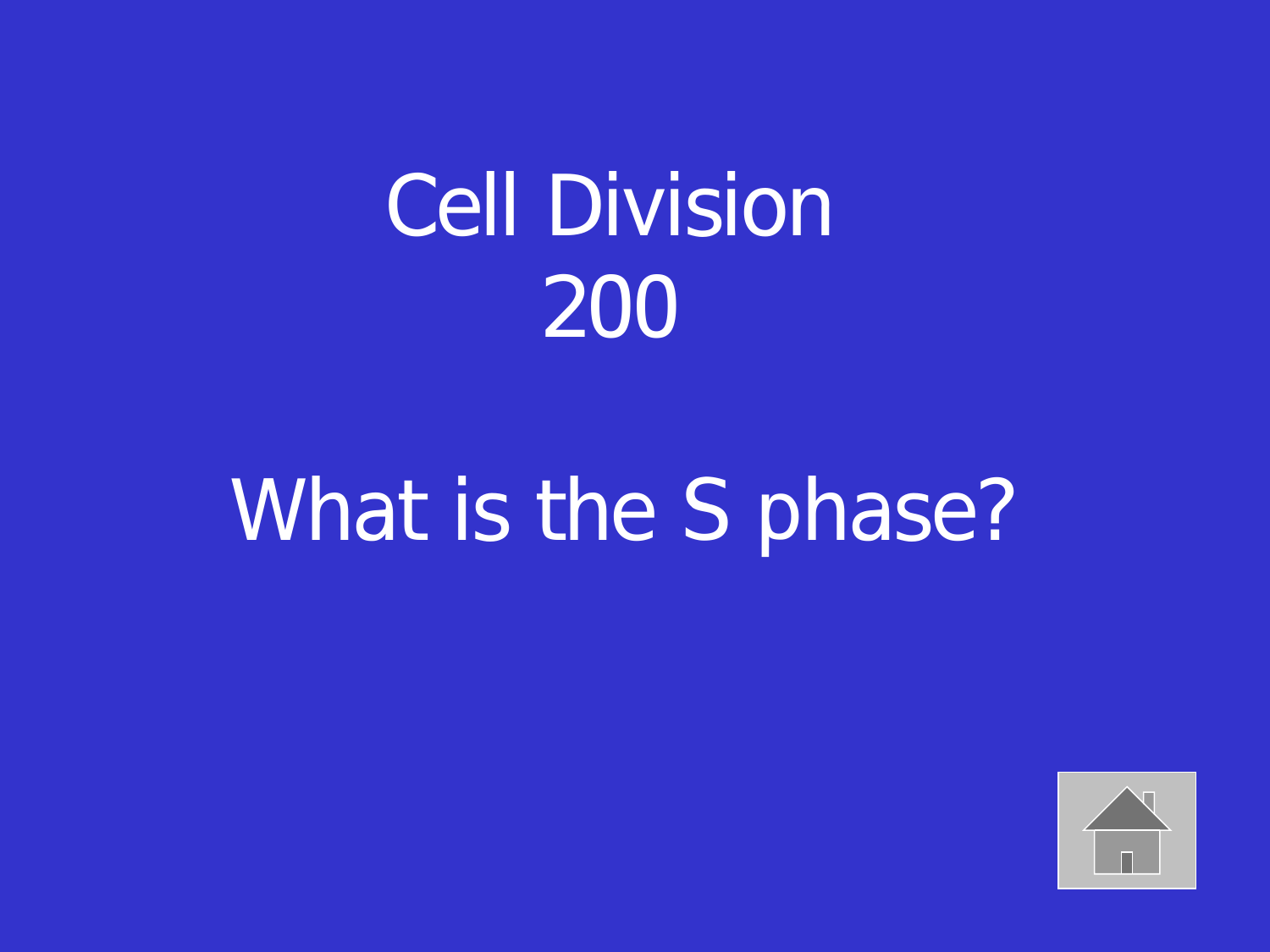

# Cell Division 200 What is the S phase?